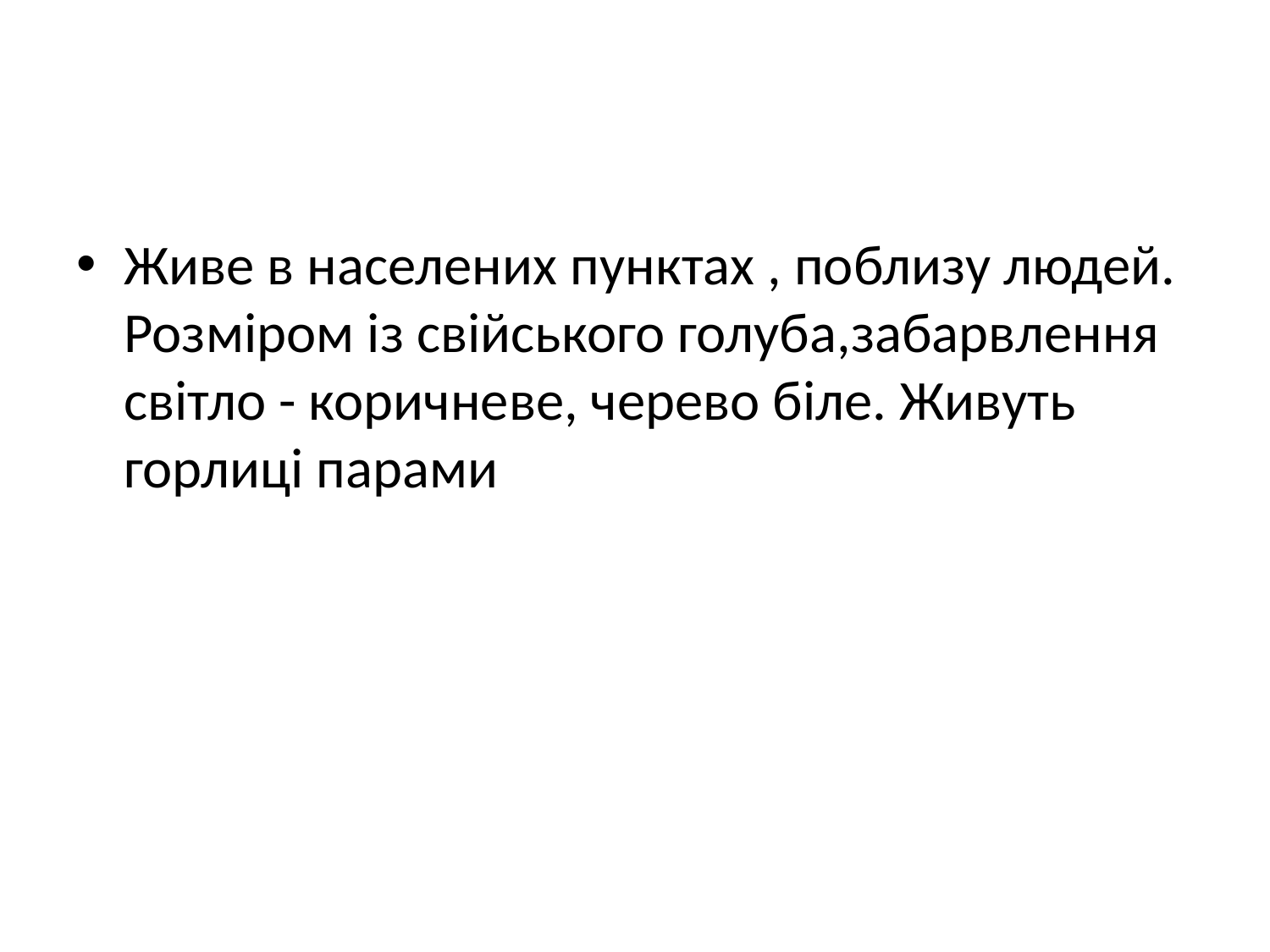

#
Живе в населених пунктах , поблизу людей. Розміром із свійського голуба,забарвлення світло - коричневе, черево біле. Живуть горлиці парами